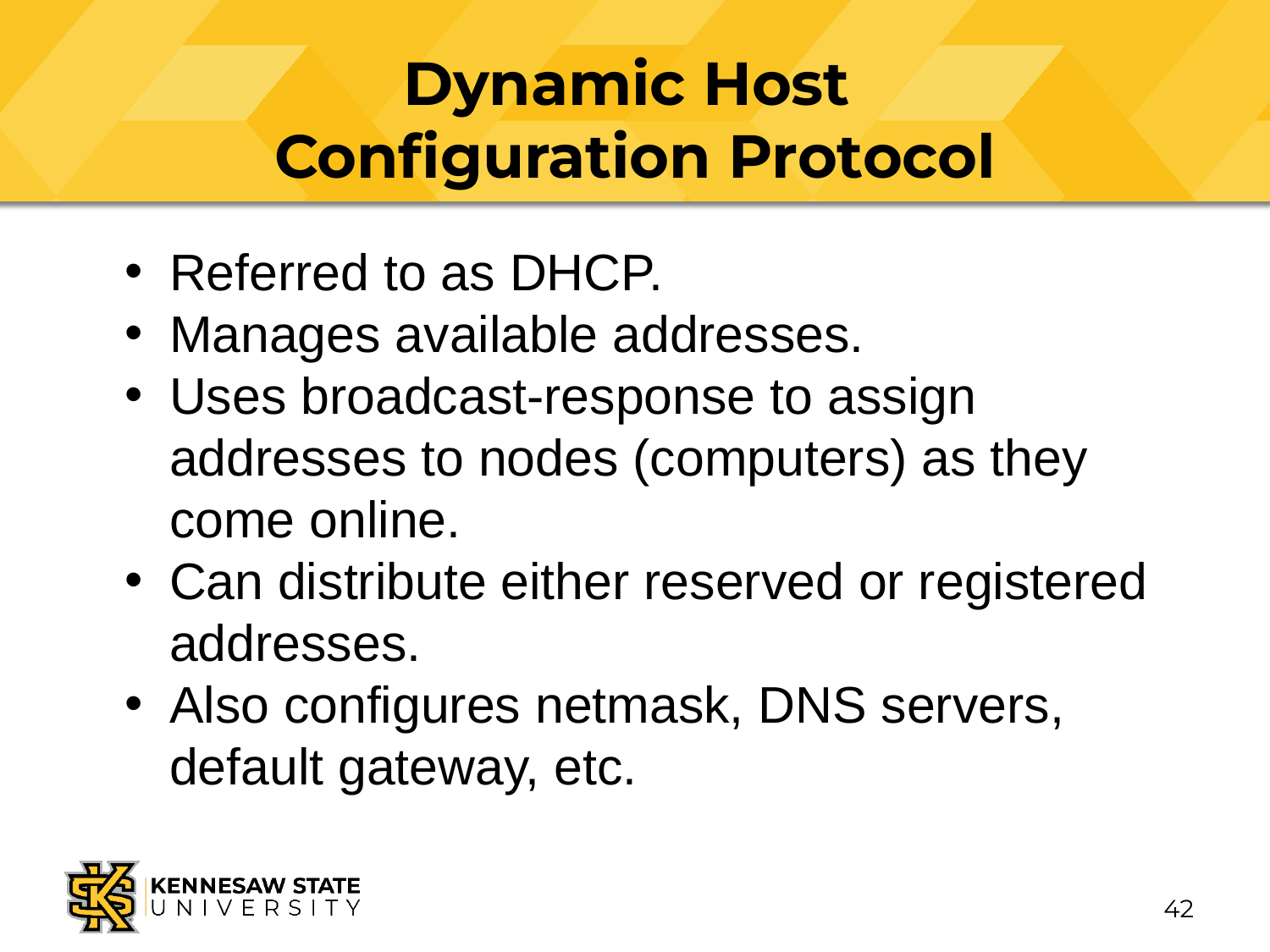

# Dynamic Host Configuration Protocol
Referred to as DHCP.
Manages available addresses.
Uses broadcast-response to assign addresses to nodes (computers) as they come online.
Can distribute either reserved or registered addresses.
Also configures netmask, DNS servers, default gateway, etc.
42